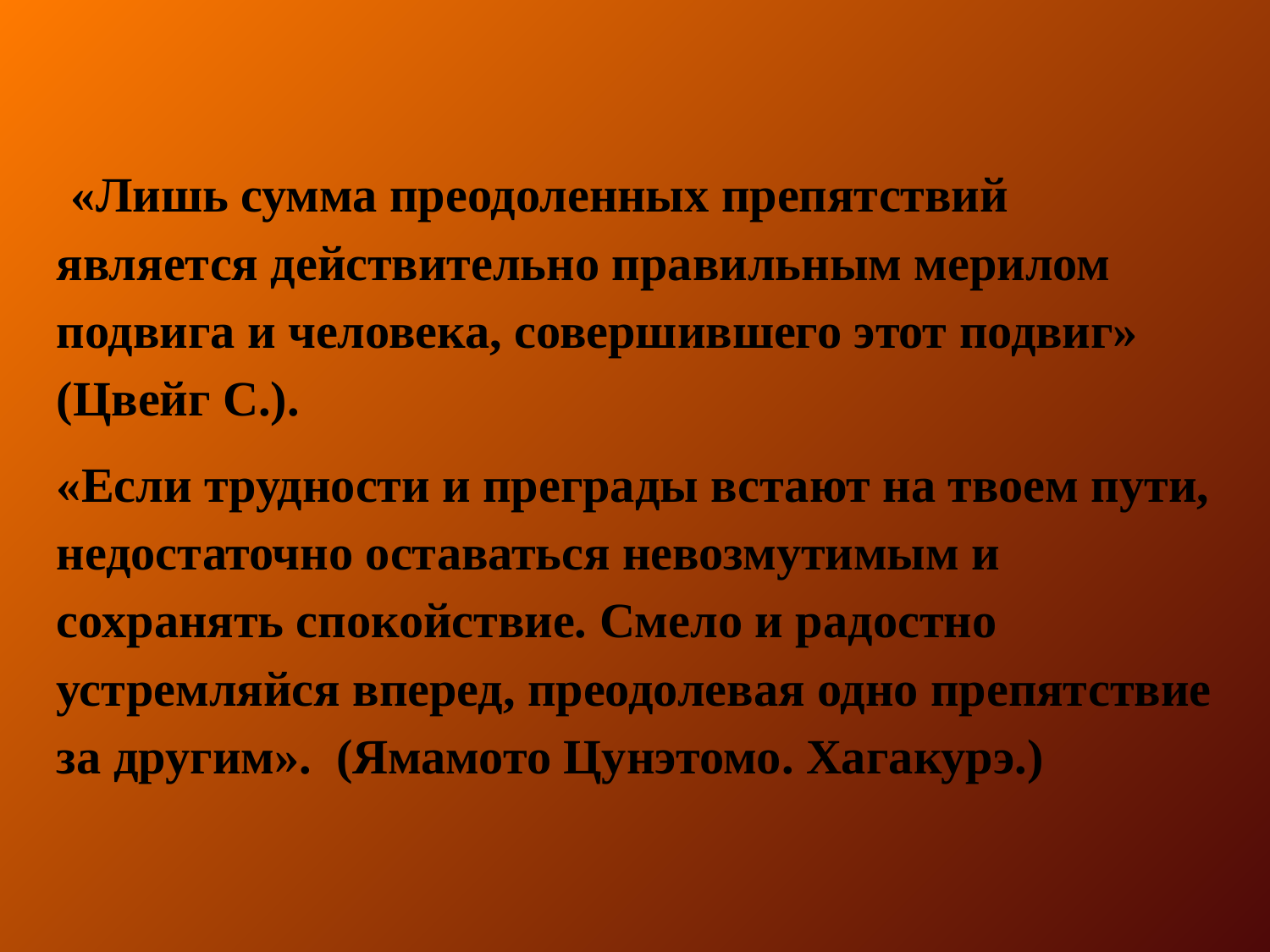

«Лишь сумма преодоленных препятствий является действительно правильным мерилом подвига и человека, совершившего этот подвиг»  (Цвейг С.).
«Если трудности и преграды встают на твоем пути, недостаточно оставаться невозмутимым и сохранять спокойствие. Смело и радостно устремляйся вперед, преодолевая одно препятствие за другим».  (Ямамото Цунэтомо. Хагакурэ.)